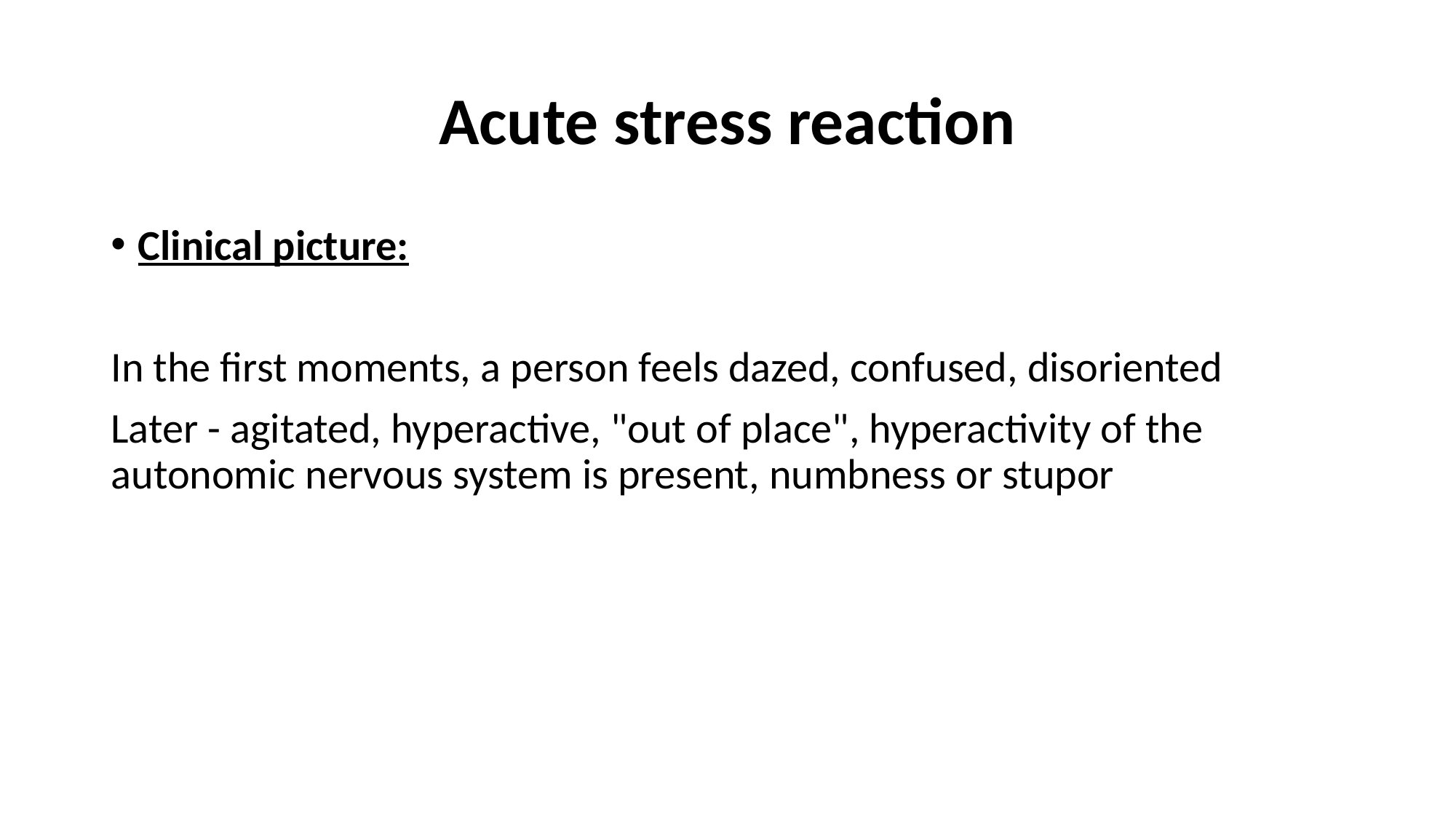

# Acute stress reaction
Clinical picture:

In the first moments, a person feels dazed, confused, disoriented
Later - agitated, hyperactive, "out of place", hyperactivity of the autonomic nervous system is present, numbness or stupor